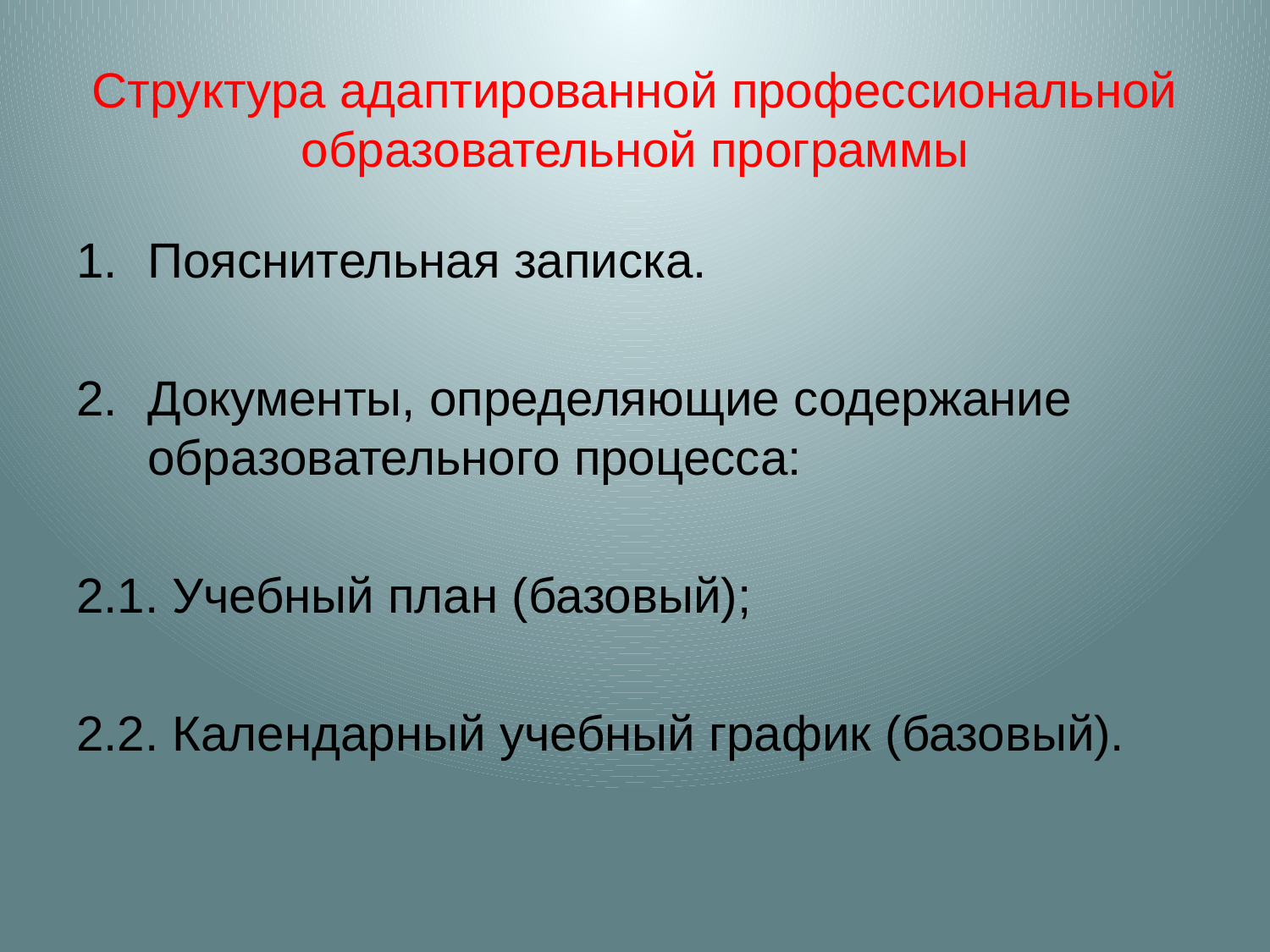

# Структура адаптированной профессиональной образовательной программы
Пояснительная записка.

Документы, определяющие содержание образовательного процесса:

2.1. Учебный план (базовый);

2.2. Календарный учебный график (базовый).